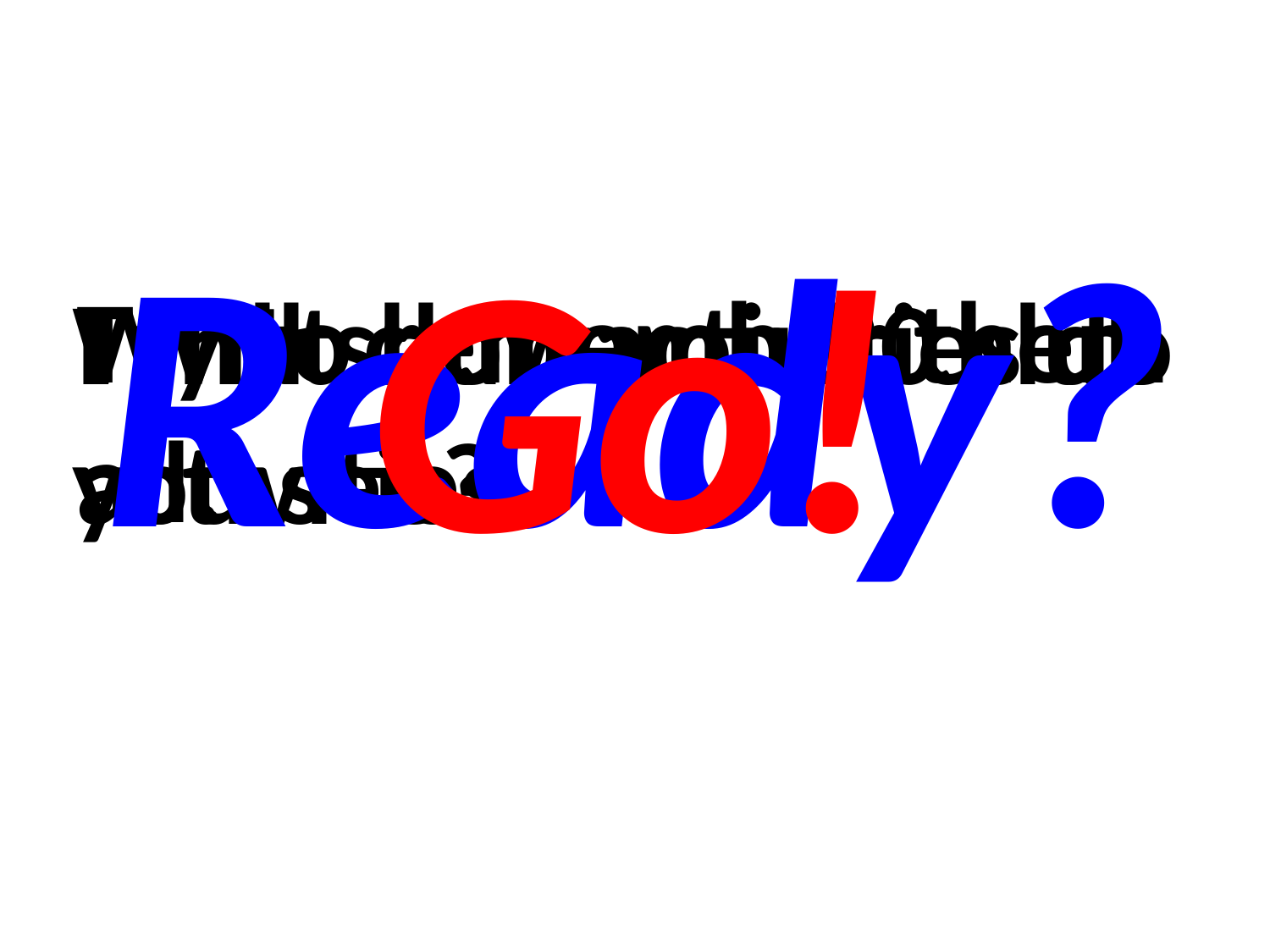

#

Ready?
Go!

Try to remember them all.
I will show you 20 club activities.
What club activities do you see?